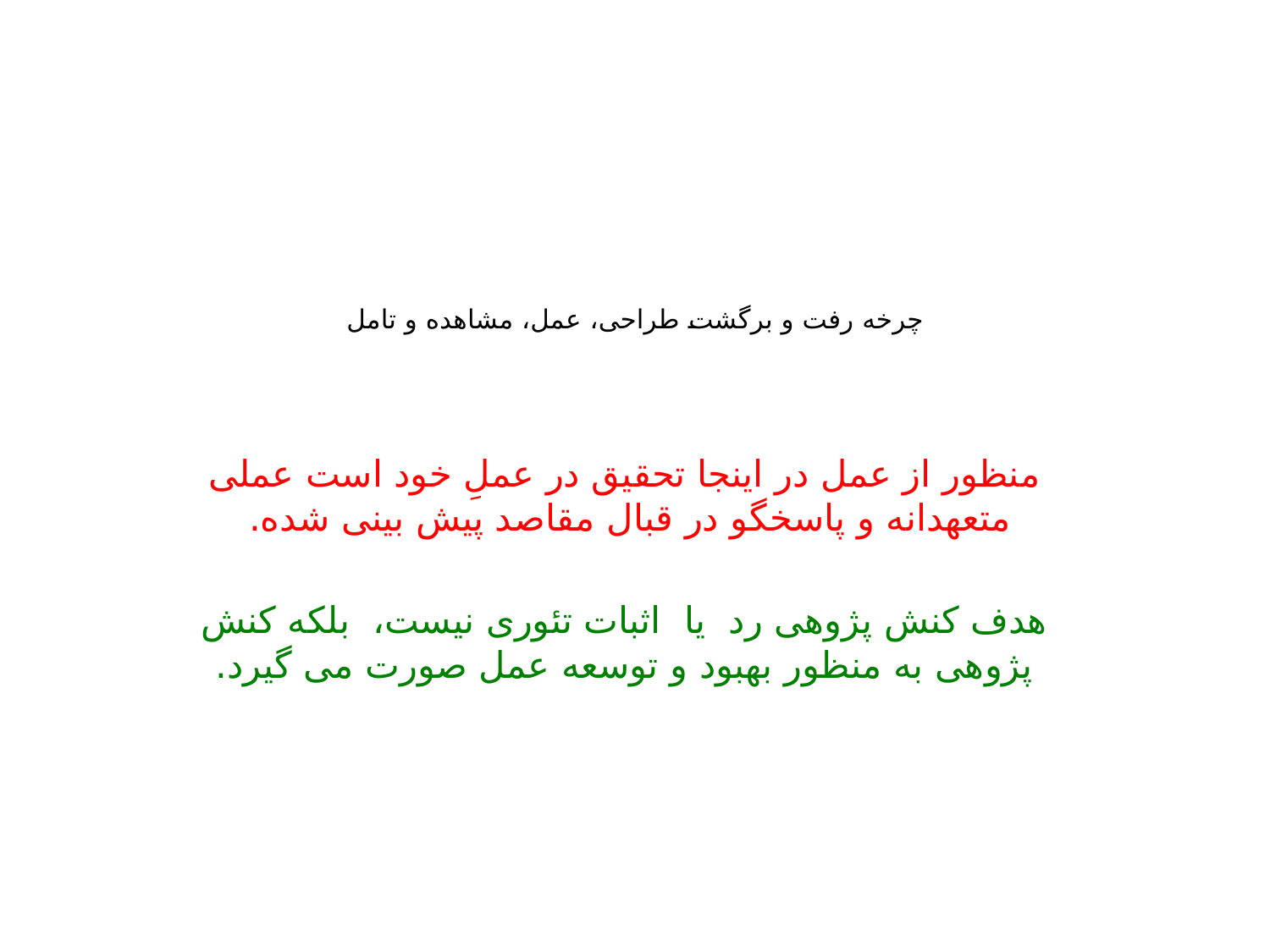

# چرخه رفت و برگشت طراحی، عمل، مشاهده و تامل
منظور از عمل در اینجا تحقیق در عملِ خود است عملی متعهدانه و پاسخگو در قبال مقاصد پیش بینی شده.

هدف کنش پژوهی رد  یا  اثبات تئوری نیست،  بلکه کنش پژوهی به منظور بهبود و توسعه عمل صورت می گیرد.